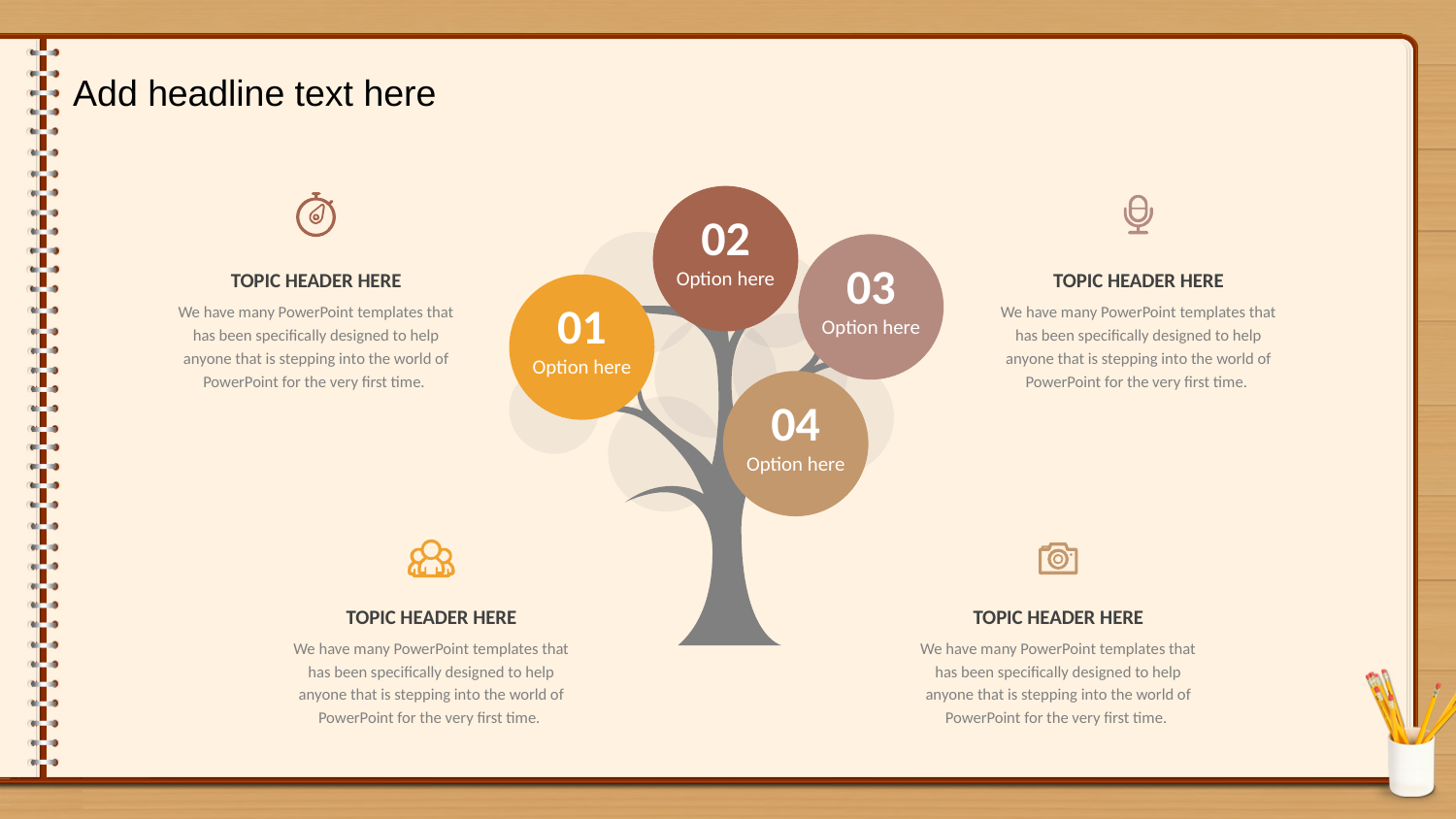

Add headline text here
02
Option here

03
Option here

TOPIC HEADER HERE
We have many PowerPoint templates that has been specifically designed to help anyone that is stepping into the world of PowerPoint for the very first time.
TOPIC HEADER HERE
We have many PowerPoint templates that has been specifically designed to help anyone that is stepping into the world of PowerPoint for the very first time.
01
Option here

04
Option here

TOPIC HEADER HERE
We have many PowerPoint templates that has been specifically designed to help anyone that is stepping into the world of PowerPoint for the very first time.
TOPIC HEADER HERE
We have many PowerPoint templates that has been specifically designed to help anyone that is stepping into the world of PowerPoint for the very first time.